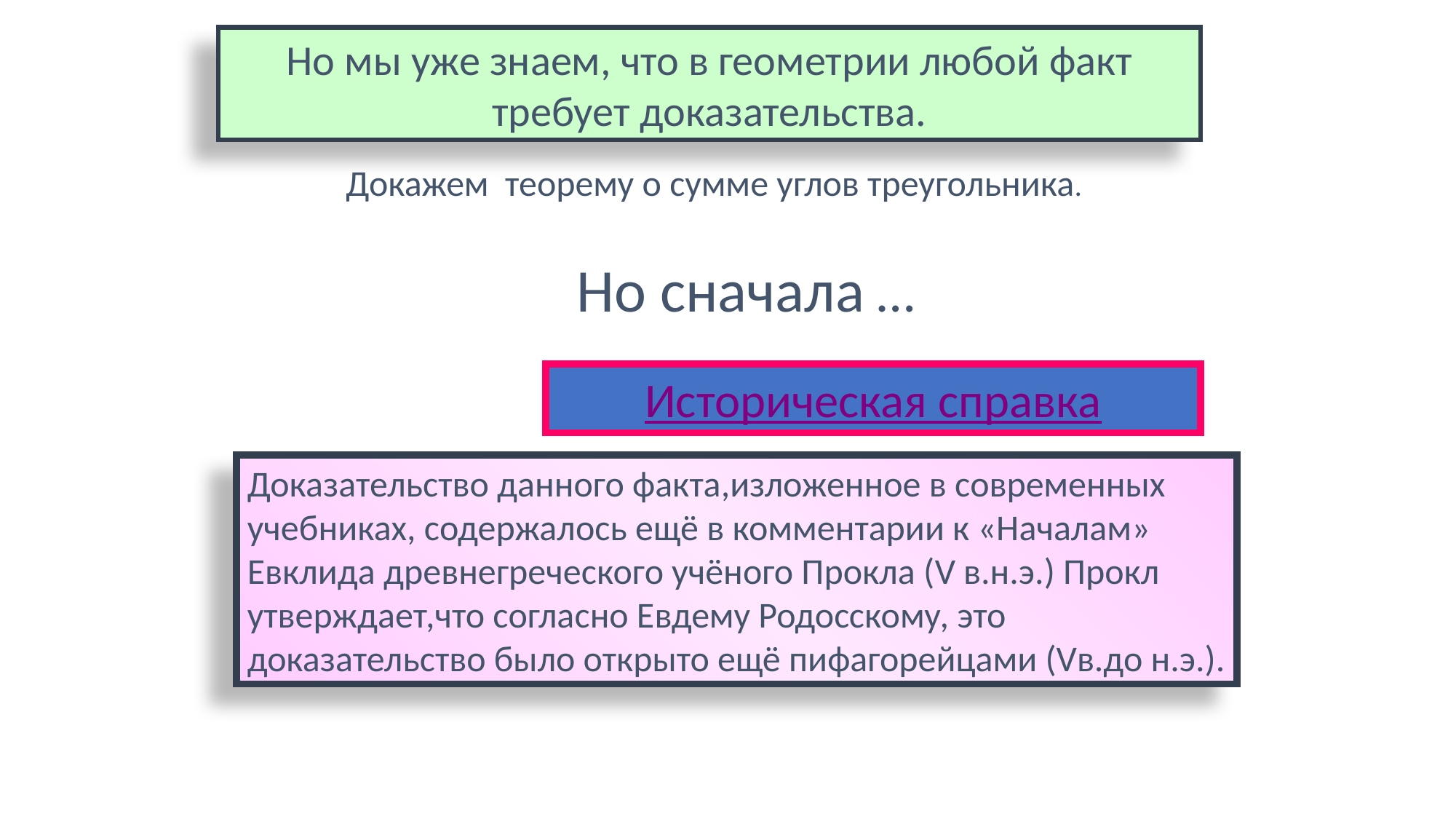

Но мы уже знаем, что в геометрии любой факт требует доказательства.
Докажем  теорему о сумме углов треугольника.
Но сначала …
Историческая справка
Доказательство данного факта,изложенное в современных учебниках, содержалось ещё в комментарии к «Началам» Евклида древнегреческого учёного Прокла (V в.н.э.) Прокл утверждает,что согласно Евдему Родосскому, это доказательство было открыто ещё пифагорейцами (Vв.до н.э.).